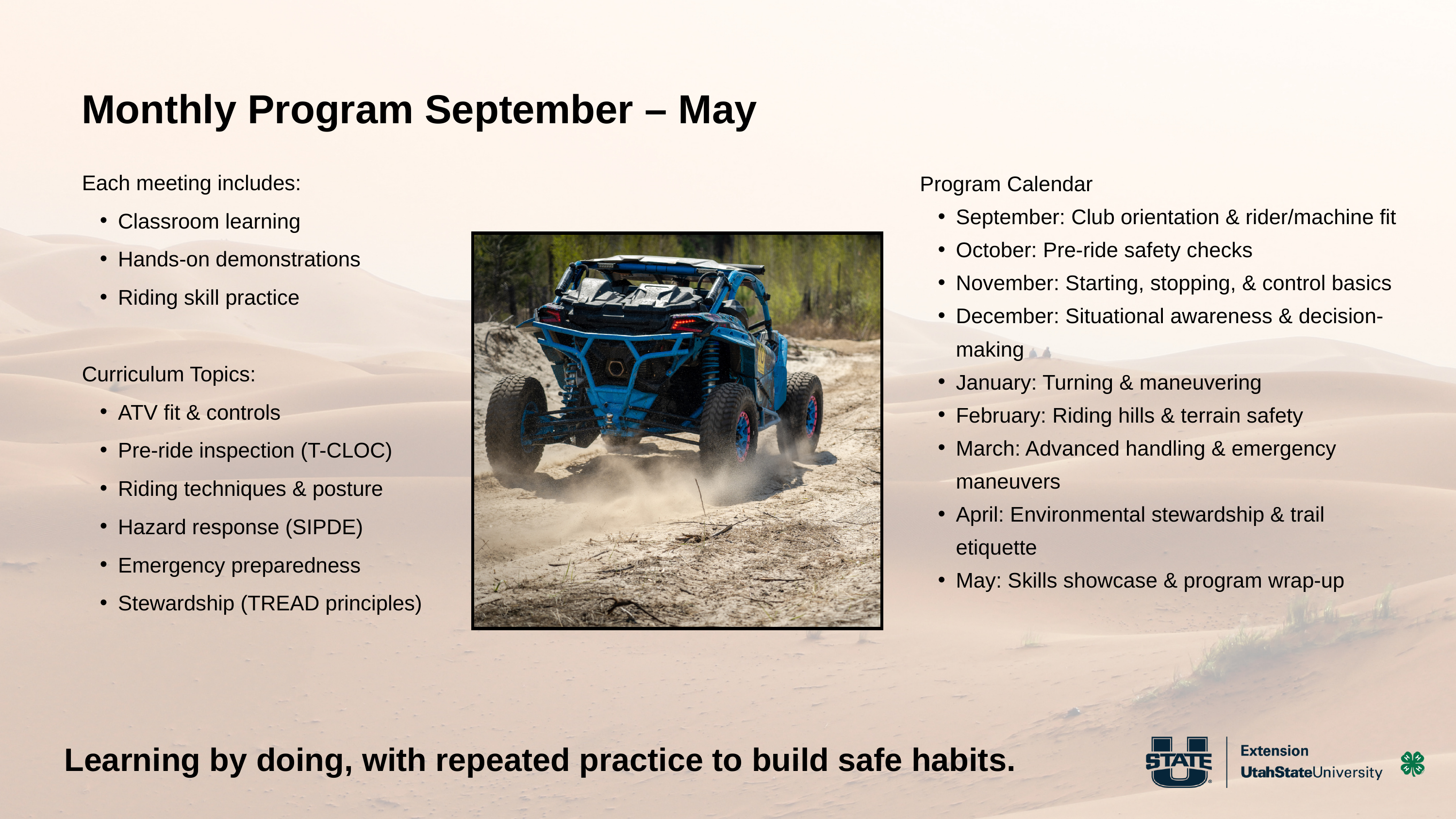

Monthly Program September – May
Each meeting includes:
Classroom learning
Hands-on demonstrations
Riding skill practice

Curriculum Topics:
ATV fit & controls
Pre-ride inspection (T-CLOC)
Riding techniques & posture
Hazard response (SIPDE)
Emergency preparedness
Stewardship (TREAD principles)
Program Calendar
September: Club orientation & rider/machine fit
October: Pre-ride safety checks
November: Starting, stopping, & control basics
December: Situational awareness & decision-making
January: Turning & maneuvering
February: Riding hills & terrain safety
March: Advanced handling & emergency maneuvers
April: Environmental stewardship & trail etiquette
May: Skills showcase & program wrap-up

Learning by doing, with repeated practice to build safe habits.